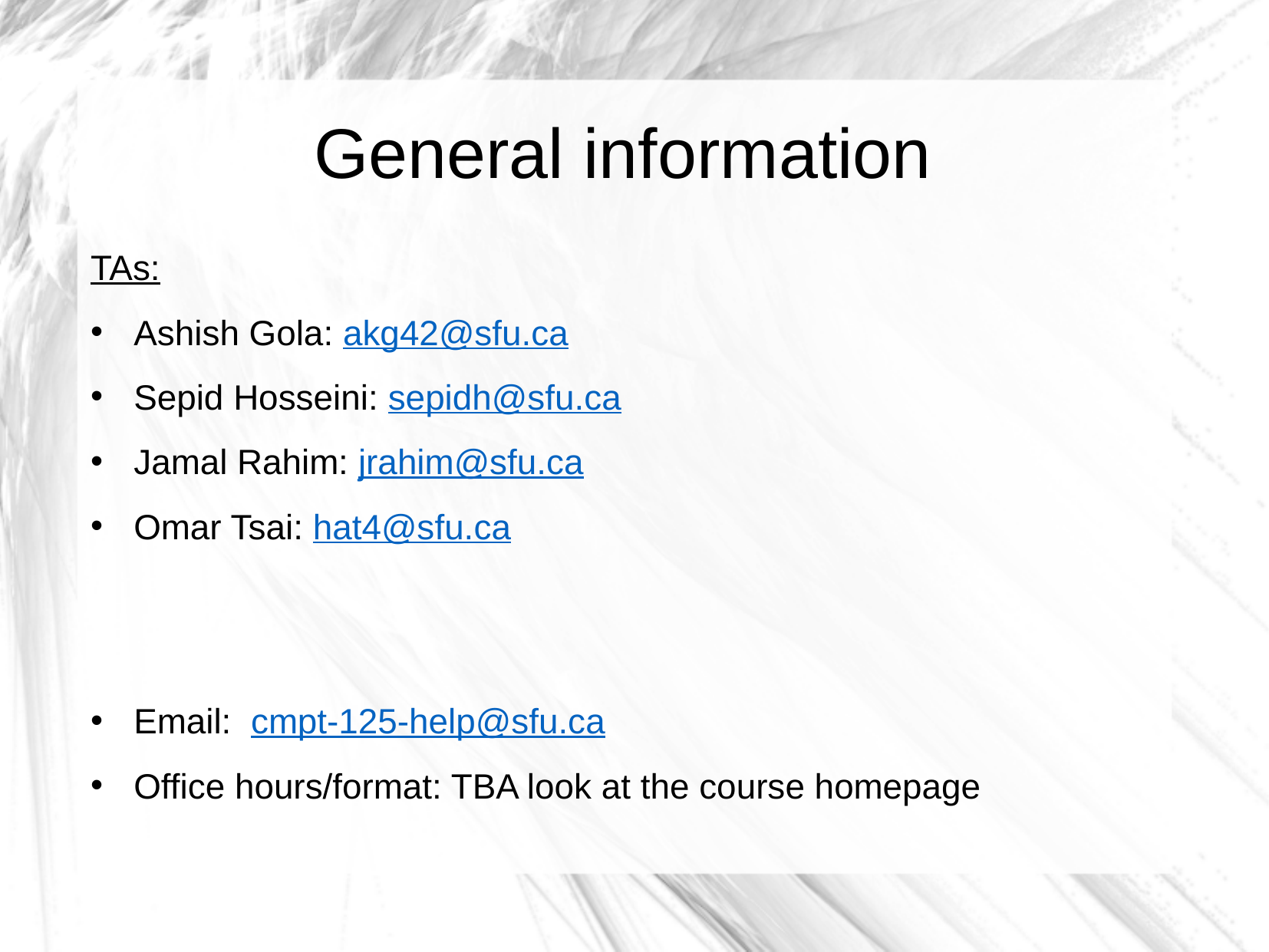

General information
TAs:
Ashish Gola: akg42@sfu.ca
Sepid Hosseini: sepidh@sfu.ca
Jamal Rahim: jrahim@sfu.ca
Omar Tsai: hat4@sfu.ca

Email:  cmpt-125-help@sfu.ca
Office hours/format: TBA look at the course homepage